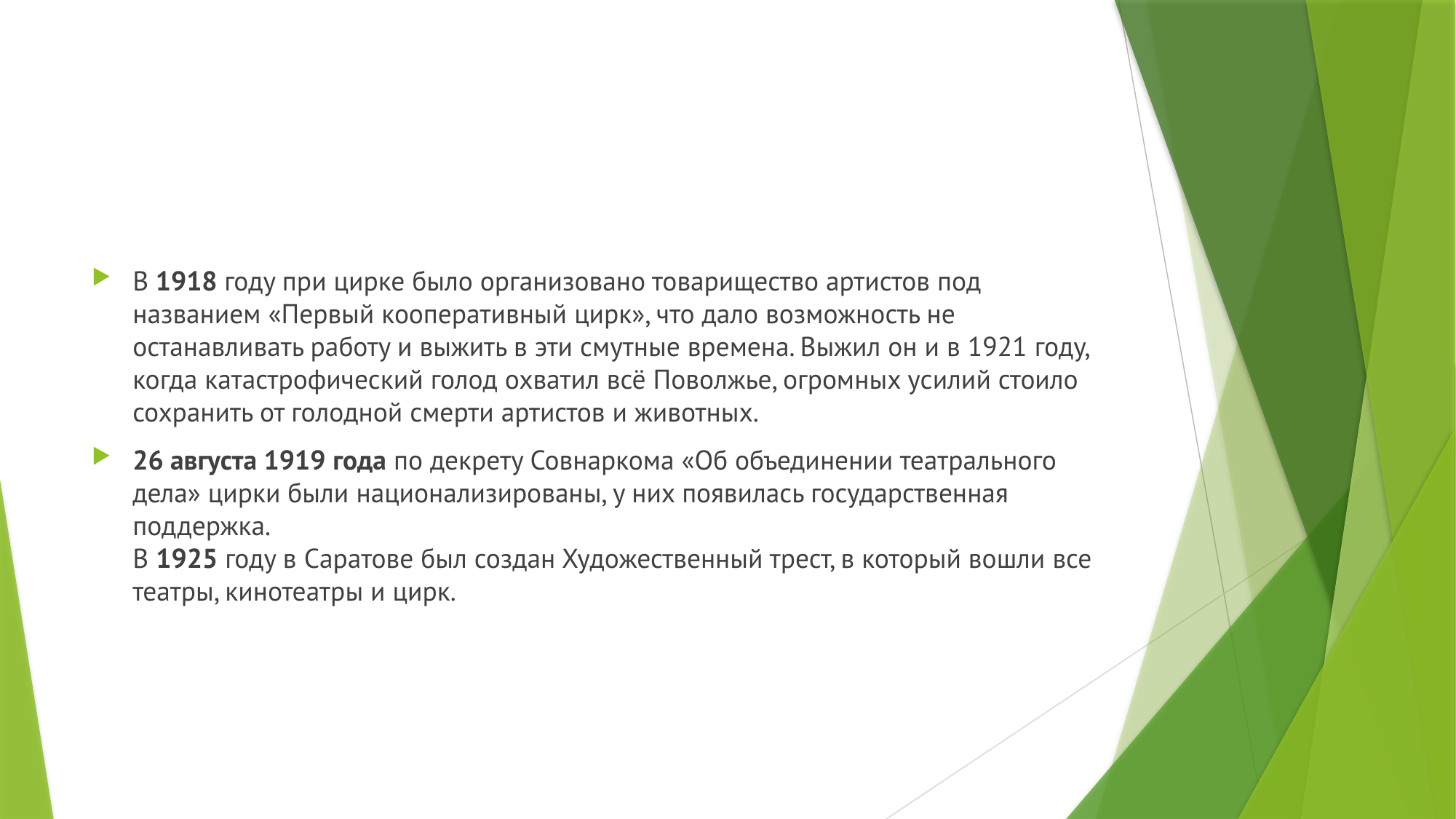

#
В 1918 году при цирке было организовано товарищество артистов под названием «Первый кооперативный цирк», что дало возможность не останавливать работу и выжить в эти смутные времена. Выжил он и в 1921 году, когда катастрофический голод охватил всё Поволжье, огромных усилий стоило сохранить от голодной смерти артистов и животных.
26 августа 1919 года по декрету Совнаркома «Об объединении театрального дела» цирки были национализированы, у них появилась государственная поддержка.
В 1925 году в Саратове был создан Художественный трест, в который вошли все театры, кинотеатры и цирк.